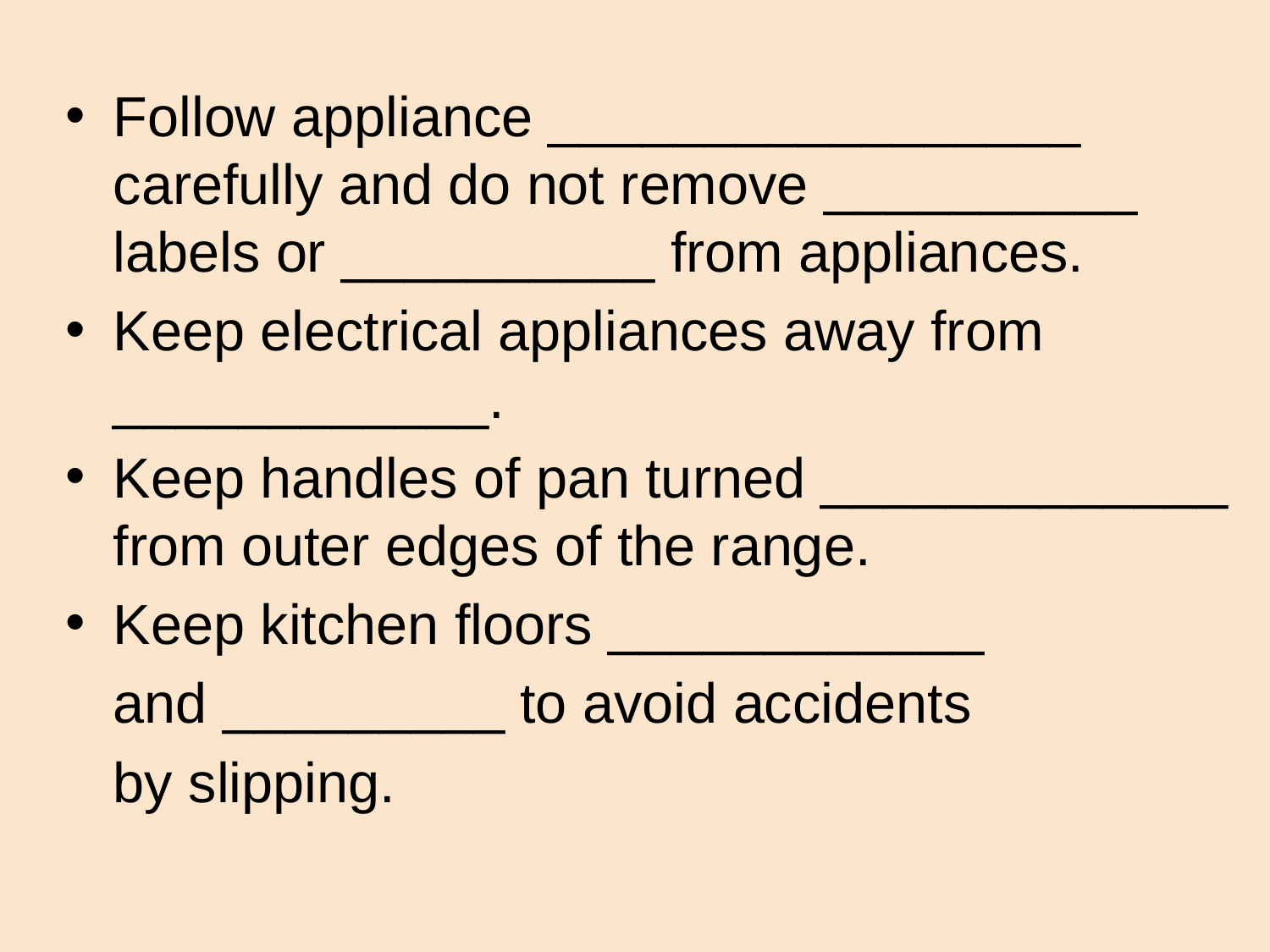

Follow appliance _________________ carefully and do not remove __________ labels or __________ from appliances.
Keep electrical appliances away from ____________.
Keep handles of pan turned _____________ from outer edges of the range.
Keep kitchen floors ____________
	and _________ to avoid accidents
	by slipping.